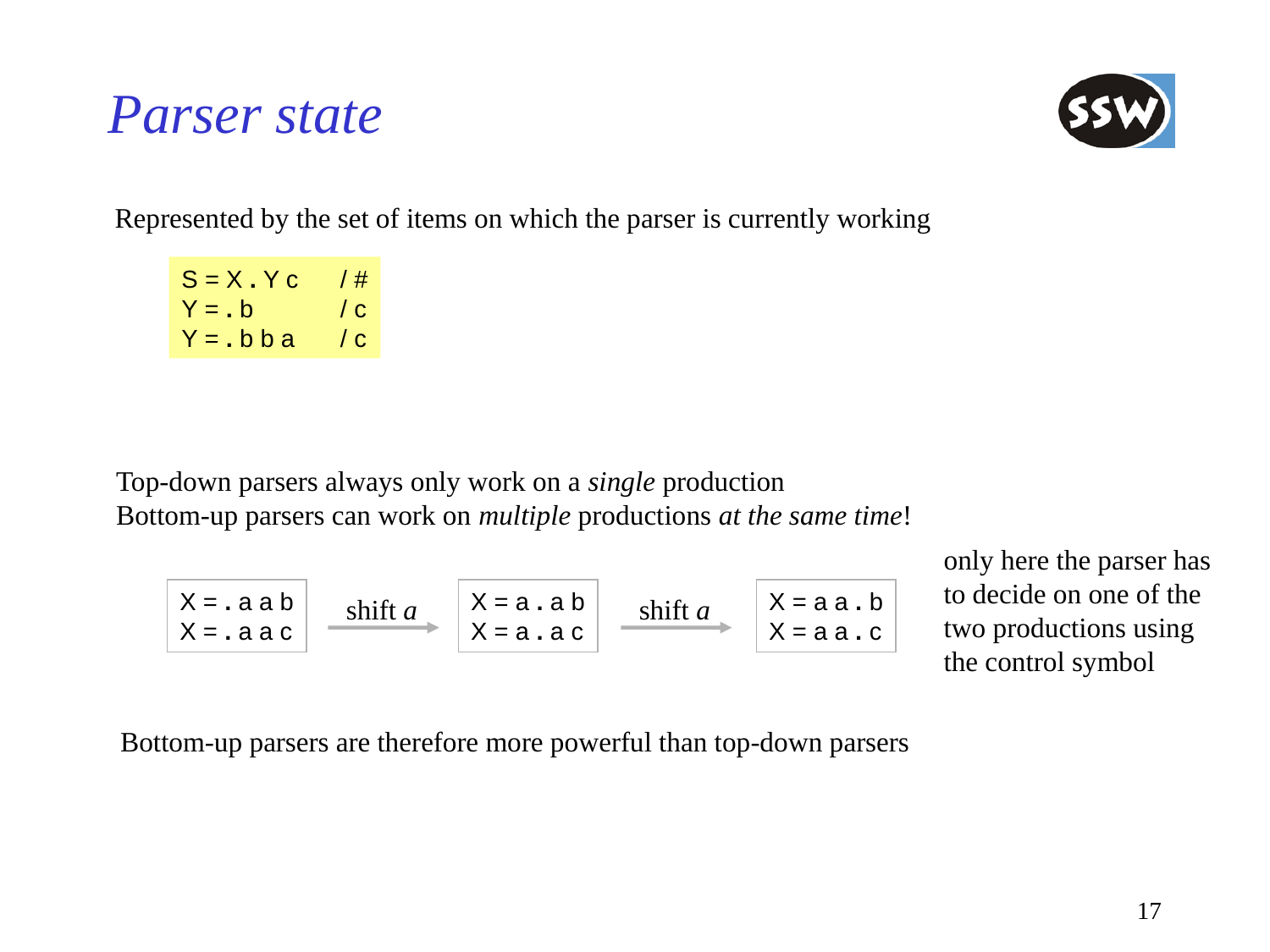

# Parser state
Represented by the set of items on which the parser is currently working
S = X . Y c	/ #
Y = . b	/ c
Y = . b b a	/ c
Top-down parsers always only work on a single production
Bottom-up parsers can work on multiple productions at the same time!
only here the parser has
to decide on one of the
two productions using
the control symbol
X = a a . b
X = a a . c
shift a

X = . a a b
X = . a a c
X = a . a b
X = a . a c
shift a

Bottom-up parsers are therefore more powerful than top-down parsers
17